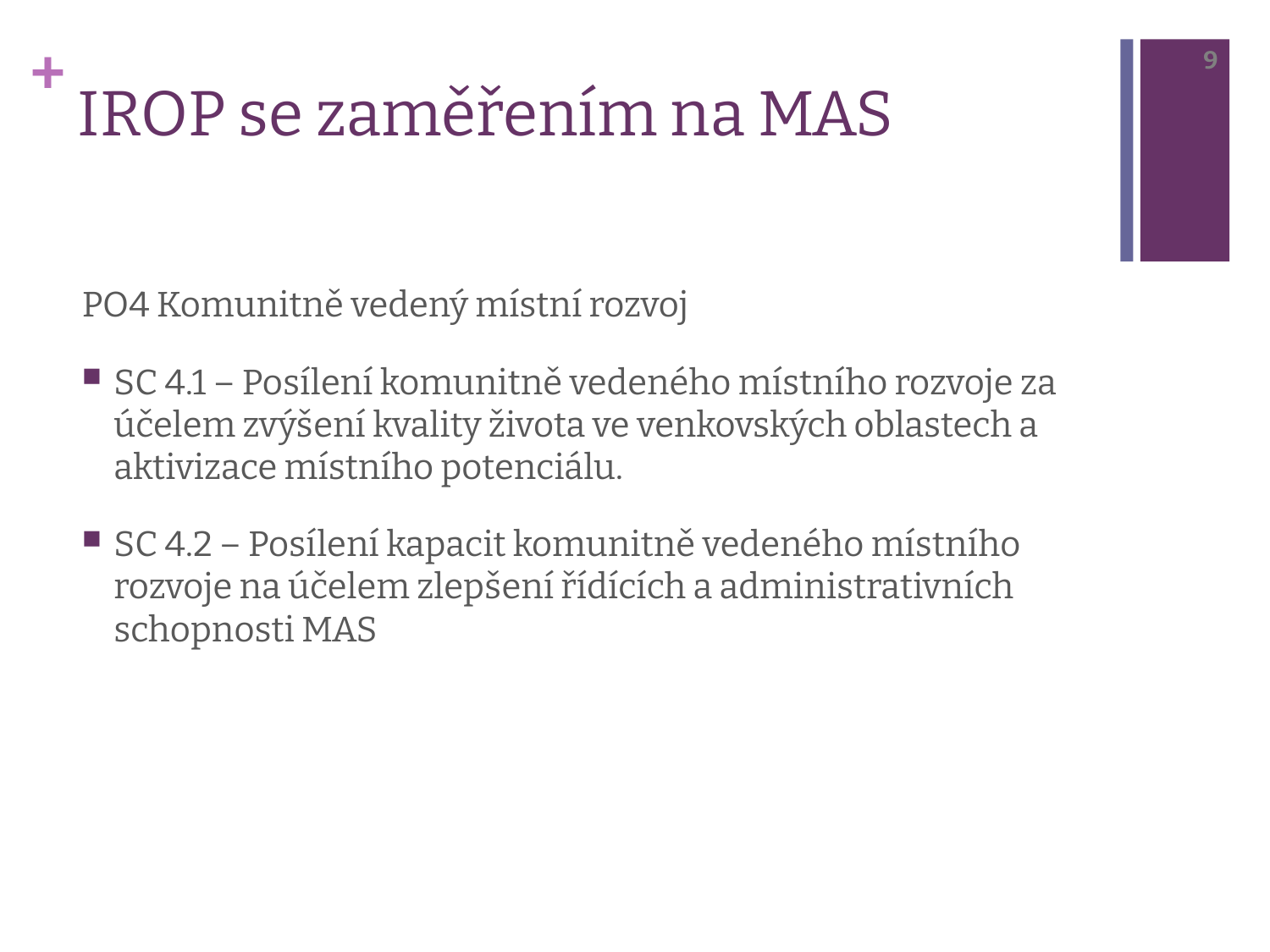

9
# IROP se zaměřením na MAS
PO4 Komunitně vedený místní rozvoj
SC 4.1 – Posílení komunitně vedeného místního rozvoje za účelem zvýšení kvality života ve venkovských oblastech a aktivizace místního potenciálu.
SC 4.2 – Posílení kapacit komunitně vedeného místního rozvoje na účelem zlepšení řídících a administrativních schopnosti MAS